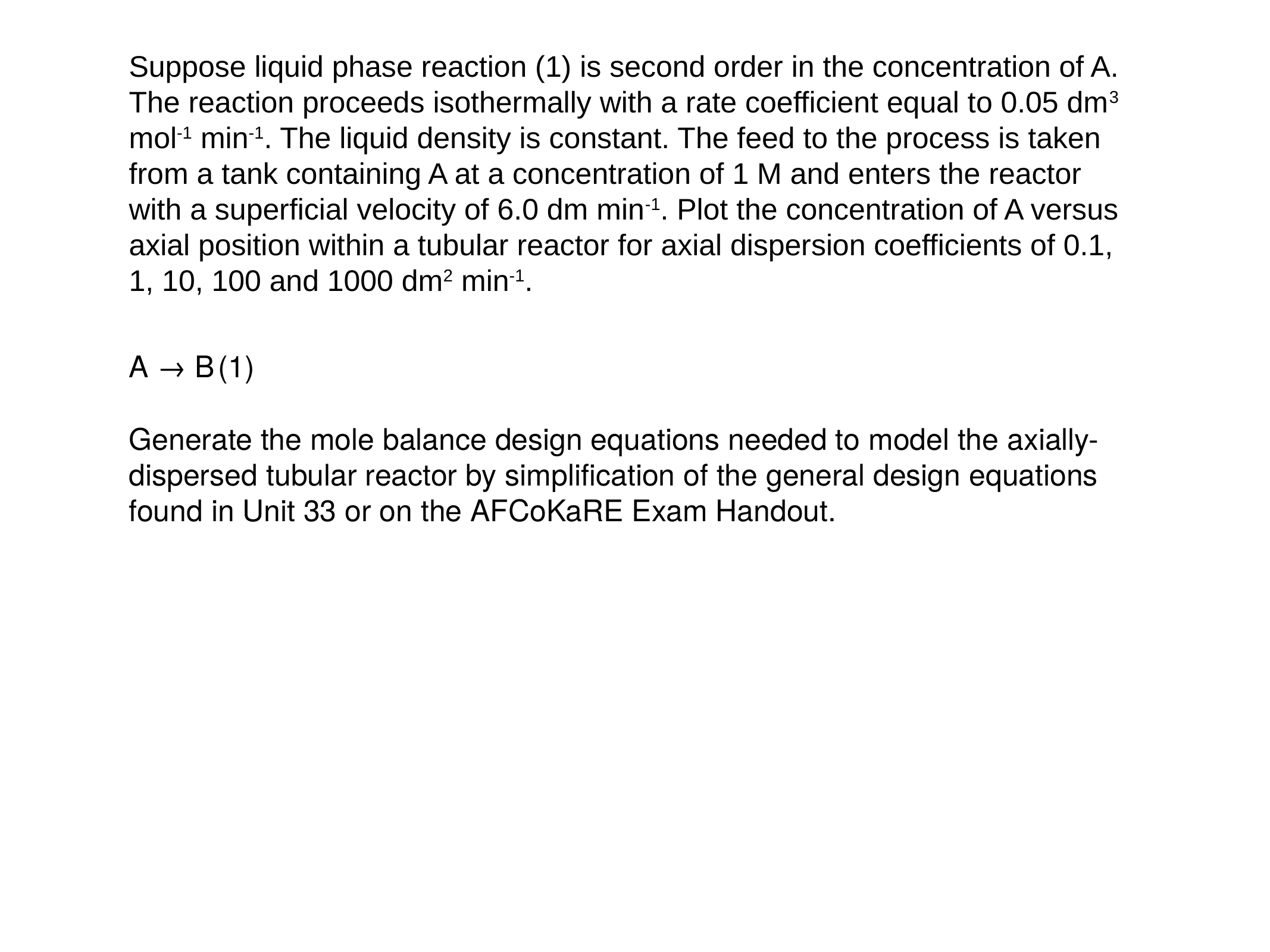

Suppose liquid phase reaction (1) is second order in the concentration of A. The reaction proceeds isothermally with a rate coefficient equal to 0.05 dm3 mol-1 min-1. The liquid density is constant. The feed to the process is taken from a tank containing A at a concentration of 1 M and enters the reactor with a superficial velocity of 6.0 dm min-1. Plot the concentration of A versus axial position within a tubular reactor for axial dispersion coefficients of 0.1, 1, 10, 100 and 1000 dm2 min-1.

A → B	(1)
Generate the mole balance design equations needed to model the axially-dispersed tubular reactor by simplification of the general design equations found in Unit 33 or on the AFCoKaRE Exam Handout.